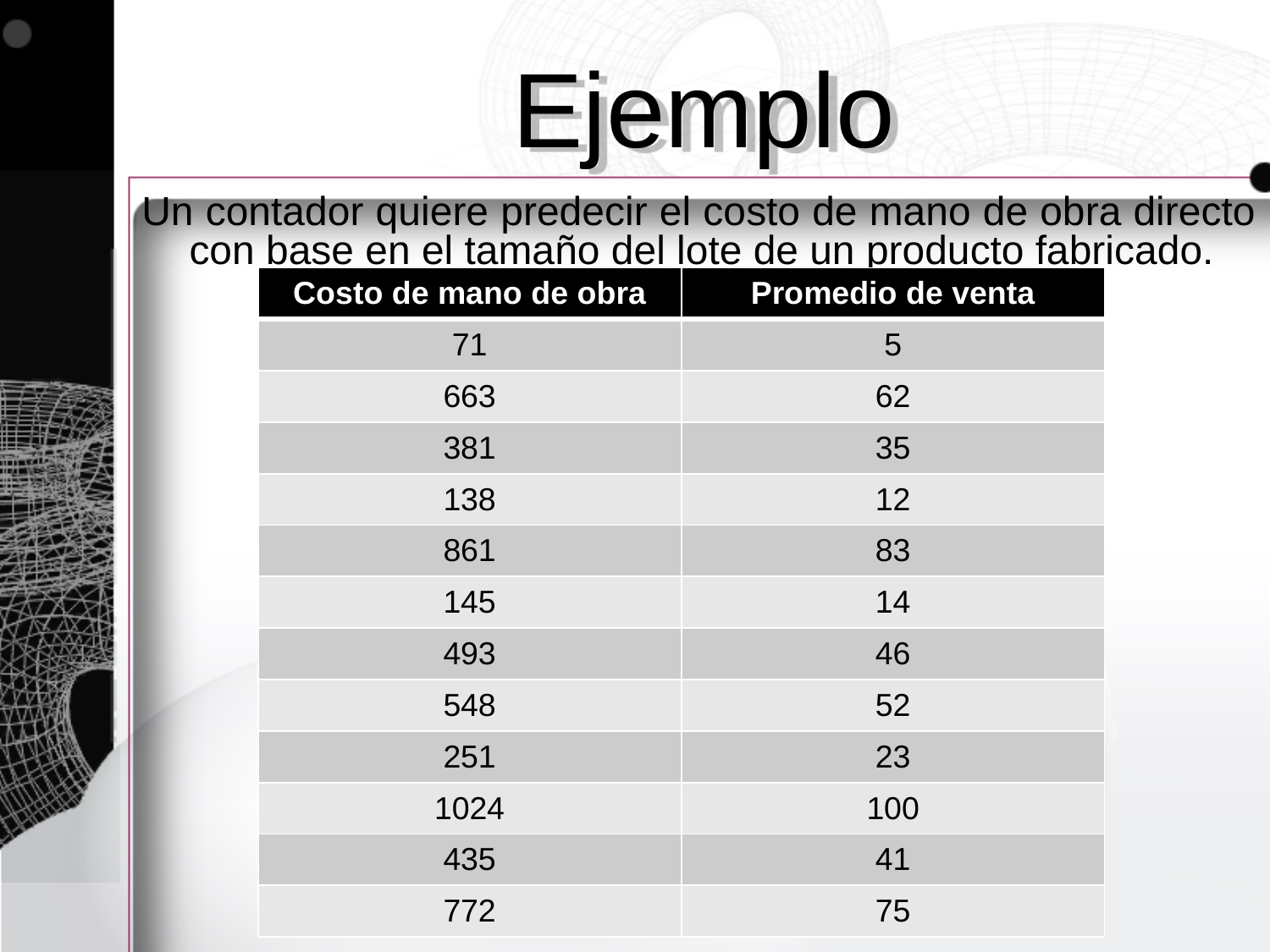

# Ejemplo

Un contador quiere predecir el costo de mano de obra directo con base en el tamaño del lote de un producto fabricado.

| Costo de mano de obra | Promedio de venta |
| --- | --- |
| 71 | 5 |
| 663 | 62 |
| 381 | 35 |
| 138 | 12 |
| 861 | 83 |
| 145 | 14 |
| 493 | 46 |
| 548 | 52 |
| 251 | 23 |
| 1024 | 100 |
| 435 | 41 |
| 772 | 75 |